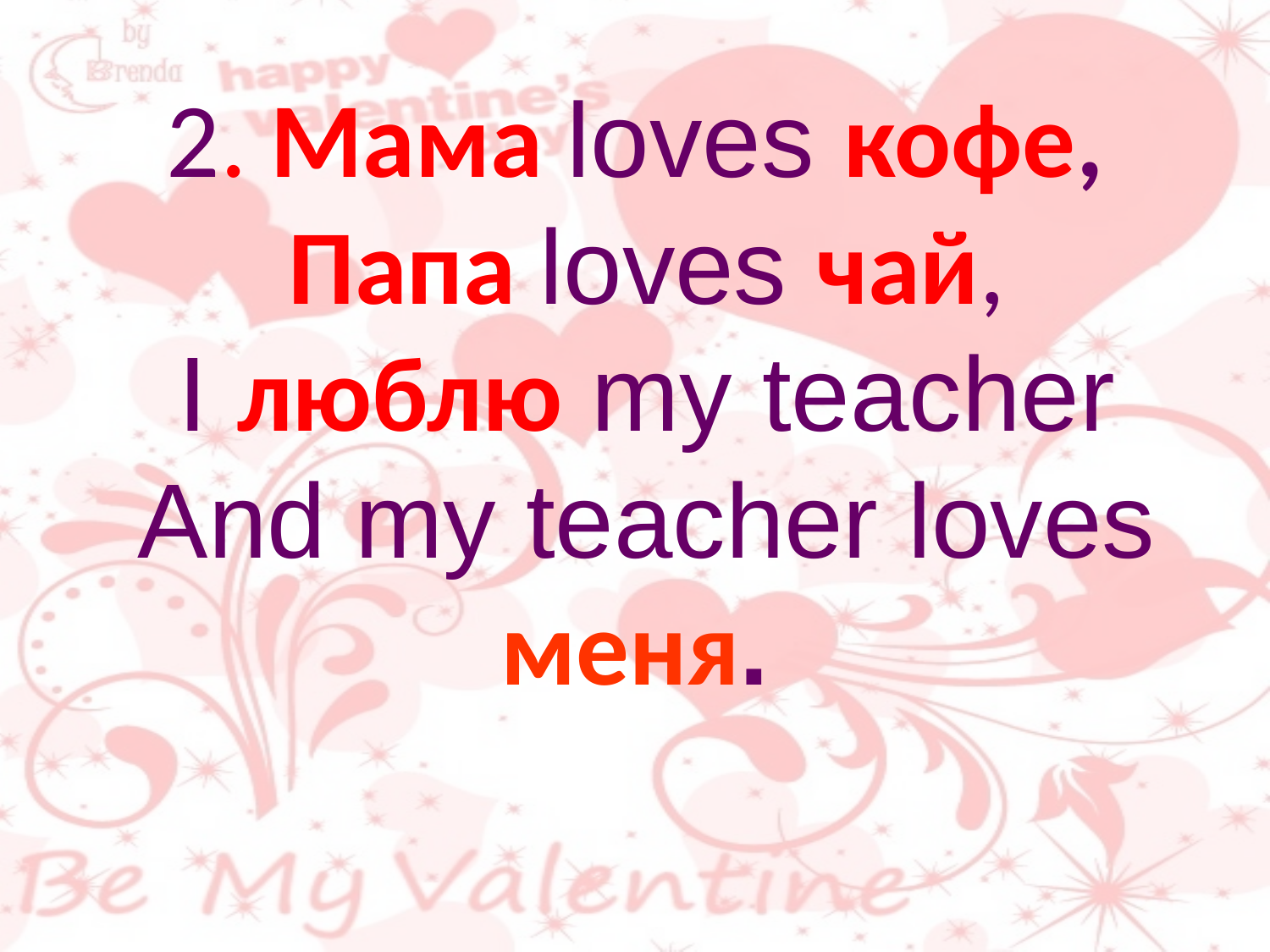

# 2. Мама loves кофе, Папа loves чай, I люблю my teacher And my teacher loves меня.